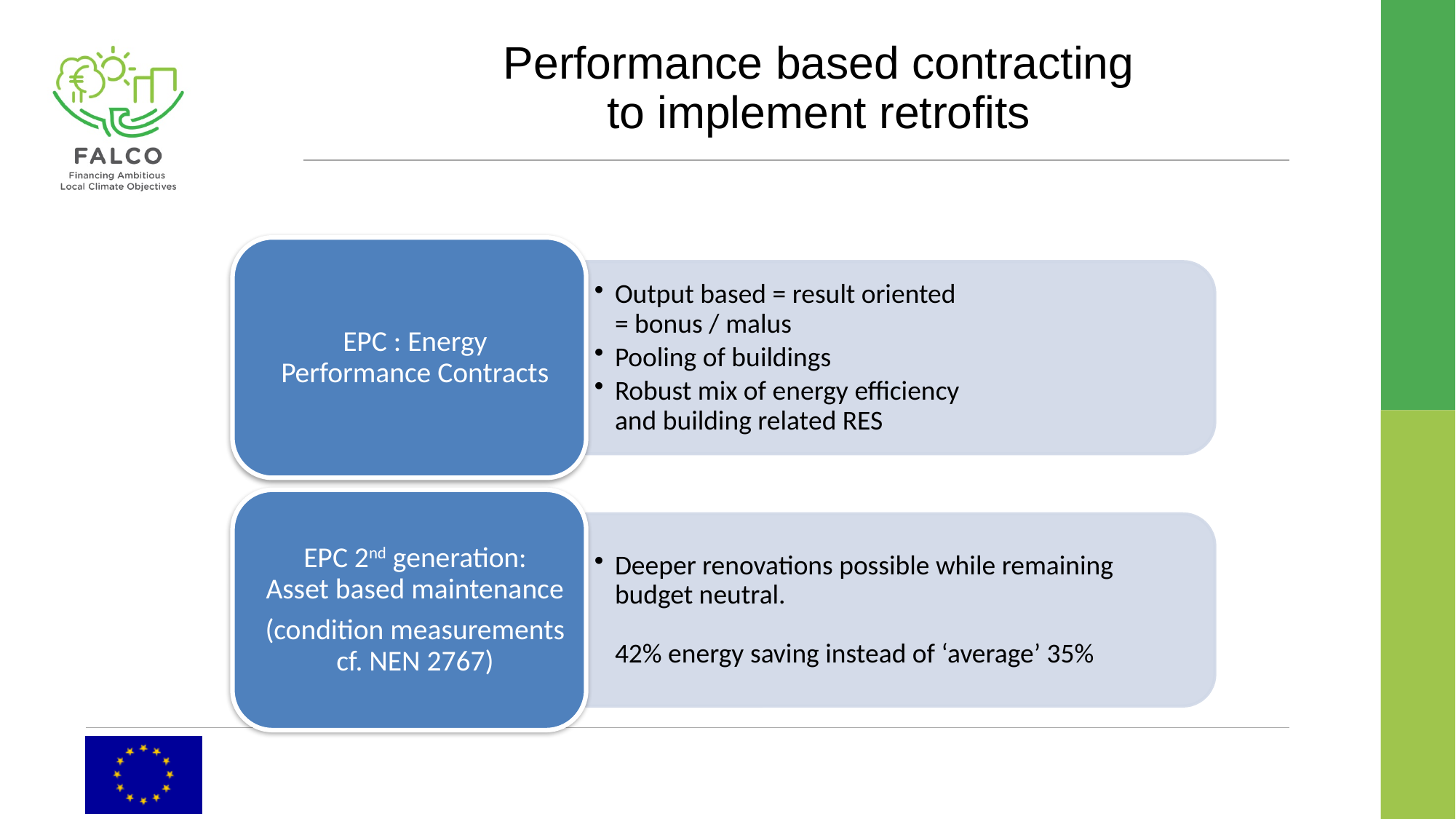

# Performance based contracting to implement retrofits
Output based = result oriented
= bonus / malus
Pooling of buildings
Robust mix of energy efficiency
and building related RES
EPC : Energy Performance Contracts
Deeper renovations possible while remaining budget neutral.
42% energy saving instead of ‘average’ 35%
EPC 2nd generation:
Asset based maintenance
(condition measurements cf. NEN 2767)